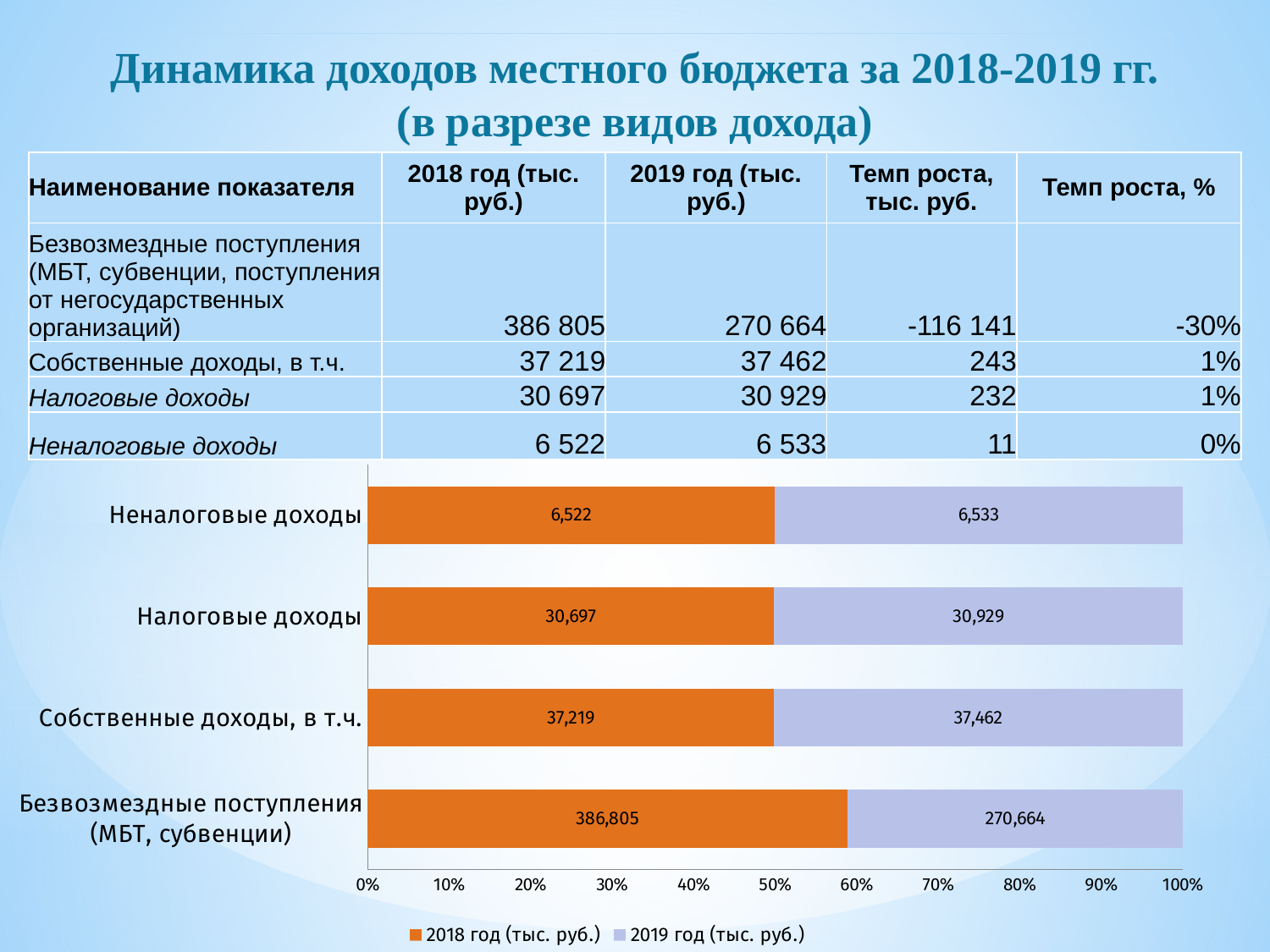

Динамика доходов местного бюджета за 2018-2019 гг.
(в разрезе видов дохода)
| Наименование показателя | 2018 год (тыс. руб.) | 2019 год (тыс. руб.) | Темп роста, тыс. руб. | Темп роста, % |
| --- | --- | --- | --- | --- |
| Безвозмездные поступления (МБТ, субвенции, поступления от негосударственных организаций) | 386 805 | 270 664 | -116 141 | -30% |
| Собственные доходы, в т.ч. | 37 219 | 37 462 | 243 | 1% |
| Налоговые доходы | 30 697 | 30 929 | 232 | 1% |
| Неналоговые доходы | 6 522 | 6 533 | 11 | 0% |

### Chart

| Category | 2018 год (тыс. руб.) | 2019 год (тыс. руб.) |
|---|---|---|
| Безвозмездные поступления (МБТ, субвенции) | 386805.17407 | 270663.95408 |
| Собственные доходы, в т.ч. | 37219.26951 | 37462.20878 |
| Налоговые доходы | 30697.32762 | 30929.24251 |
| Неналоговые доходы | 6521.94189 | 6532.96627 |